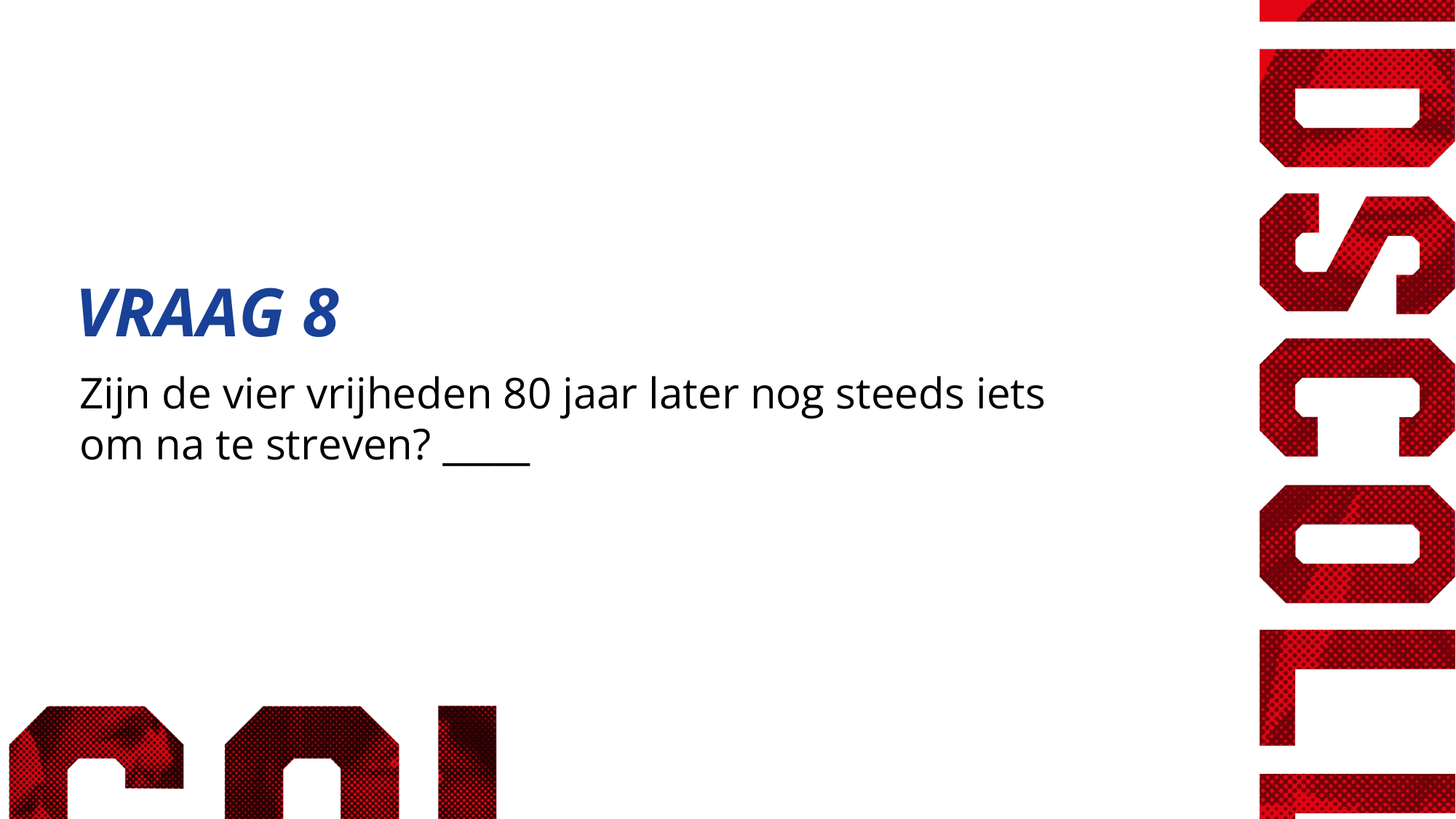

VRAAG 8
Zijn de vier vrijheden 80 jaar later nog steeds iets
om na te streven? _____